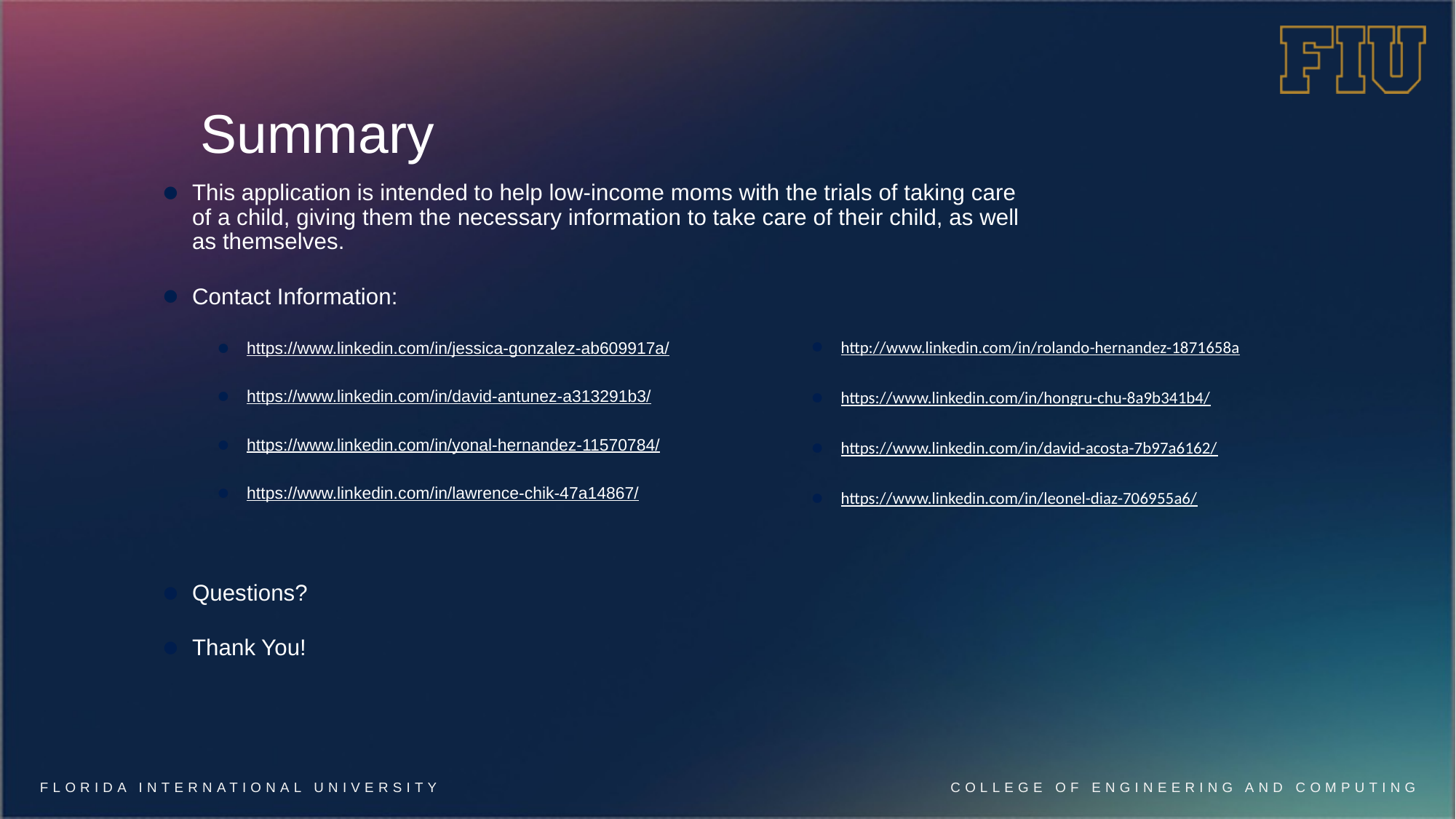

# Summary
This application is intended to help low-income moms with the trials of taking care of a child, giving them the necessary information to take care of their child, as well as themselves.
Contact Information:
https://www.linkedin.com/in/jessica-gonzalez-ab609917a/
https://www.linkedin.com/in/david-antunez-a313291b3/
https://www.linkedin.com/in/yonal-hernandez-11570784/
https://www.linkedin.com/in/lawrence-chik-47a14867/

Questions?
Thank You!
http://www.linkedin.com/in/rolando-hernandez-1871658a
https://www.linkedin.com/in/hongru-chu-8a9b341b4/
https://www.linkedin.com/in/david-acosta-7b97a6162/
https://www.linkedin.com/in/leonel-diaz-706955a6/